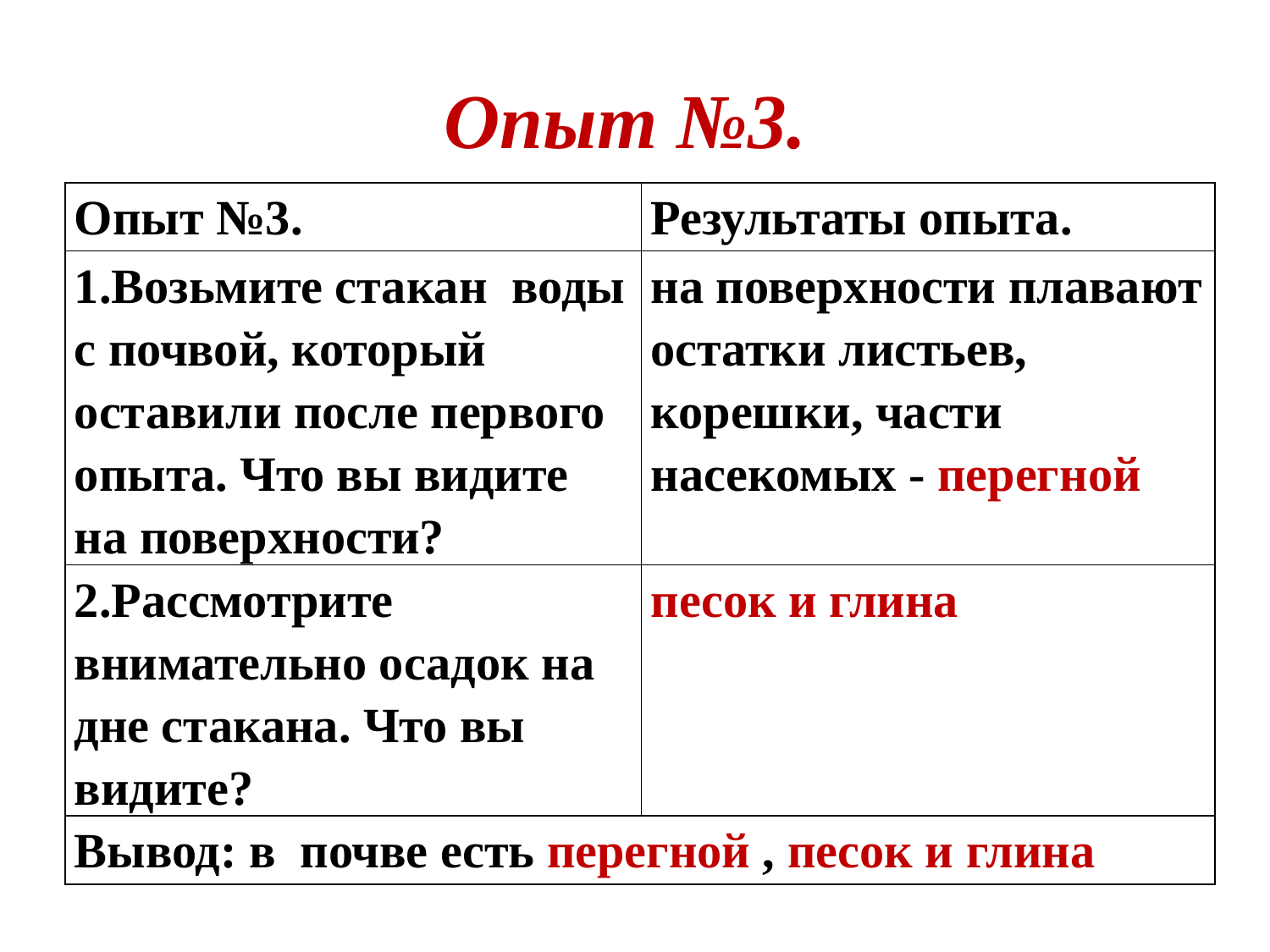

# Опыт №3.
| Опыт №3. | Результаты опыта. |
| --- | --- |
| 1.Возьмите стакан воды с почвой, который оставили после первого опыта. Что вы видите на поверхности? | на поверхности плавают остатки листьев, корешки, части насекомых - перегной |
| 2.Рассмотрите внимательно осадок на дне стакана. Что вы видите? | песок и глина |
| Вывод: в  почве есть перегной , песок и глина |  |